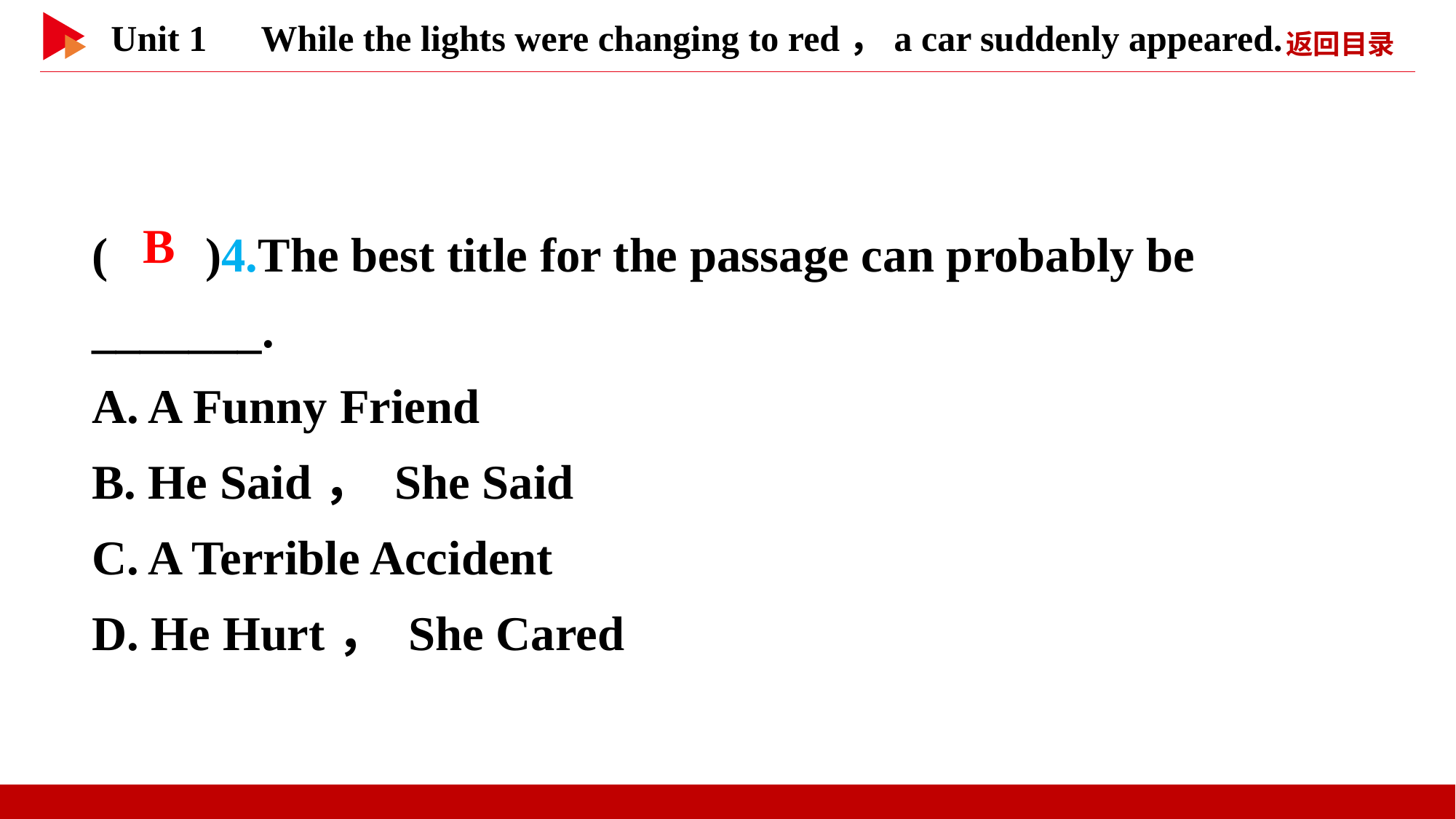

(        )4.The best title for the passage can probably be _______.
A. A Funny Friend
B. He Said， She Said
C. A Terrible Accident
D. He Hurt， She Cared
   B